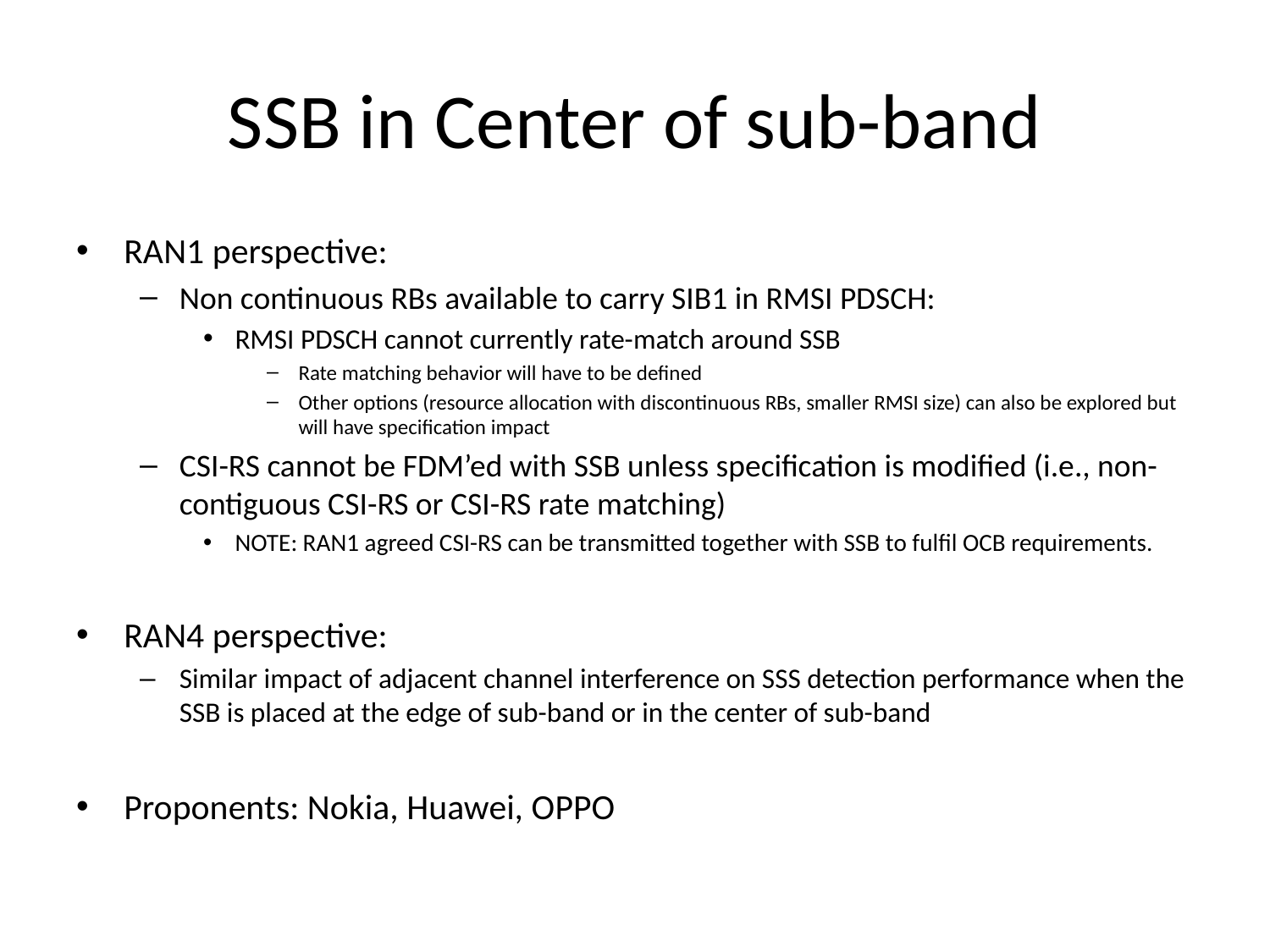

# SSB in Center of sub-band
RAN1 perspective:
Non continuous RBs available to carry SIB1 in RMSI PDSCH:
RMSI PDSCH cannot currently rate-match around SSB
Rate matching behavior will have to be defined
Other options (resource allocation with discontinuous RBs, smaller RMSI size) can also be explored but will have specification impact
CSI-RS cannot be FDM’ed with SSB unless specification is modified (i.e., non-contiguous CSI-RS or CSI-RS rate matching)
NOTE: RAN1 agreed CSI-RS can be transmitted together with SSB to fulfil OCB requirements.

RAN4 perspective:
Similar impact of adjacent channel interference on SSS detection performance when the SSB is placed at the edge of sub-band or in the center of sub-band

Proponents: Nokia, Huawei, OPPO